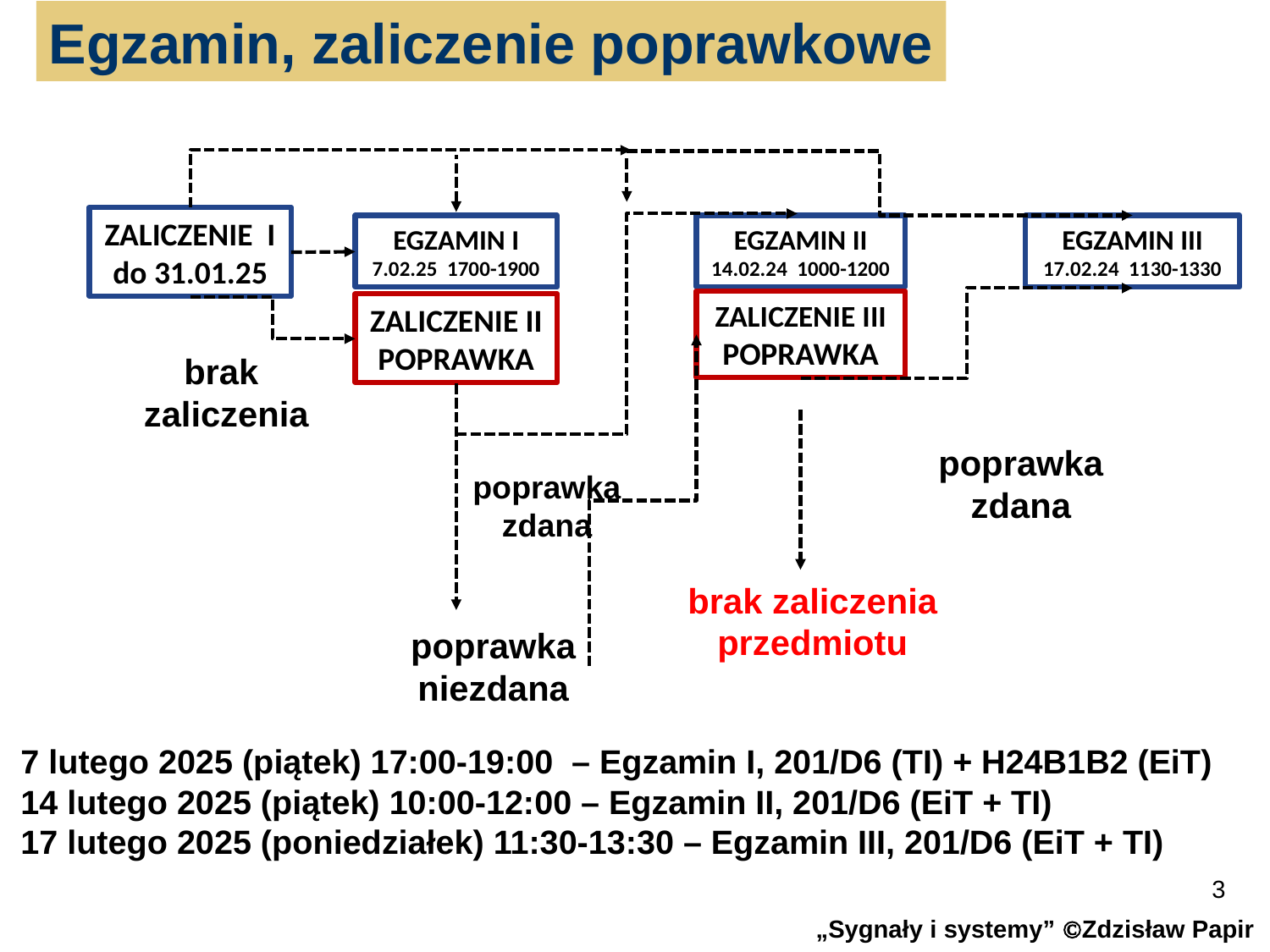

Egzamin, zaliczenie poprawkowe
ZALICZENIE  I
do 31.01.25
EGZAMIN I
7.02.25  1700-1900
ZALICZENIE II
POPRAWKA
EGZAMIN II
14.02.24  1000-1200
ZALICZENIE III
POPRAWKA
EGZAMIN III
17.02.24  1130-1330
brak
zaliczenia
poprawka
zdana
poprawka
zdana
brak zaliczenia
przedmiotu
poprawka
niezdana
7 lutego 2025 (piątek) 17:00-19:00  – Egzamin I, 201/D6 (TI) + H24B1B2 (EiT)
14 lutego 2025 (piątek) 10:00-12:00 – Egzamin II, 201/D6 (EiT + TI)
17 lutego 2025 (poniedziałek) 11:30-13:30 – Egzamin III, 201/D6 (EiT + TI)
3
„Sygnały i systemy” ©Zdzisław Papir